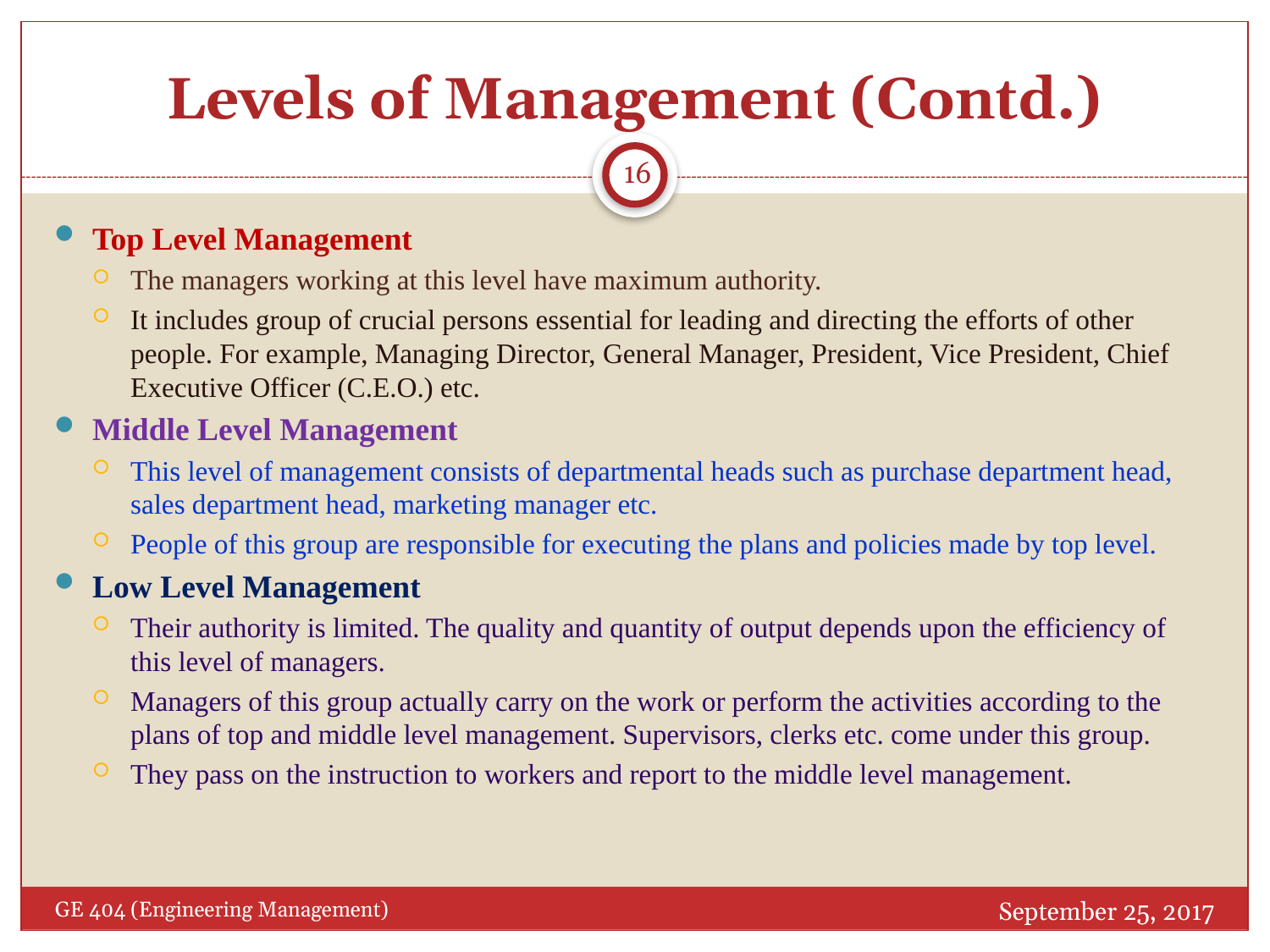

# Levels of Management (Contd.)
16
Top Level Management
The managers working at this level have maximum authority.
It includes group of crucial persons essential for leading and directing the efforts of other people. For example, Managing Director, General Manager, President, Vice President, Chief Executive Officer (C.E.O.) etc.
Middle Level Management
This level of management consists of departmental heads such as purchase department head, sales department head, marketing manager etc.
People of this group are responsible for executing the plans and policies made by top level.
Low Level Management
Their authority is limited. The quality and quantity of output depends upon the efficiency of this level of managers.
Managers of this group actually carry on the work or perform the activities according to the plans of top and middle level management. Supervisors, clerks etc. come under this group.
They pass on the instruction to workers and report to the middle level management.

September 25, 2017
GE 404 (Engineering Management)